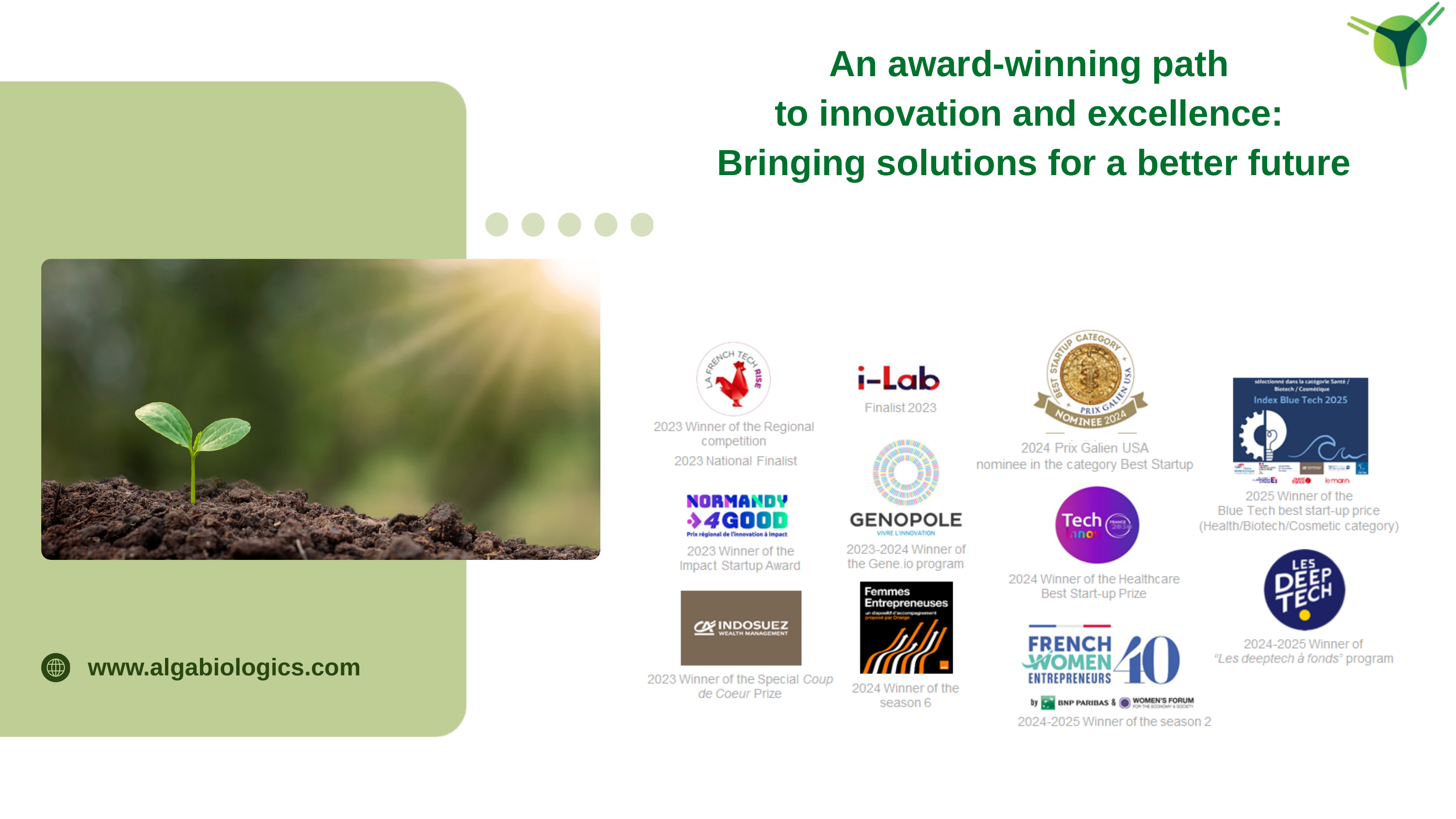

An award-winning path
to innovation and excellence:
Bringing solutions for a better future

www.algabiologics.com